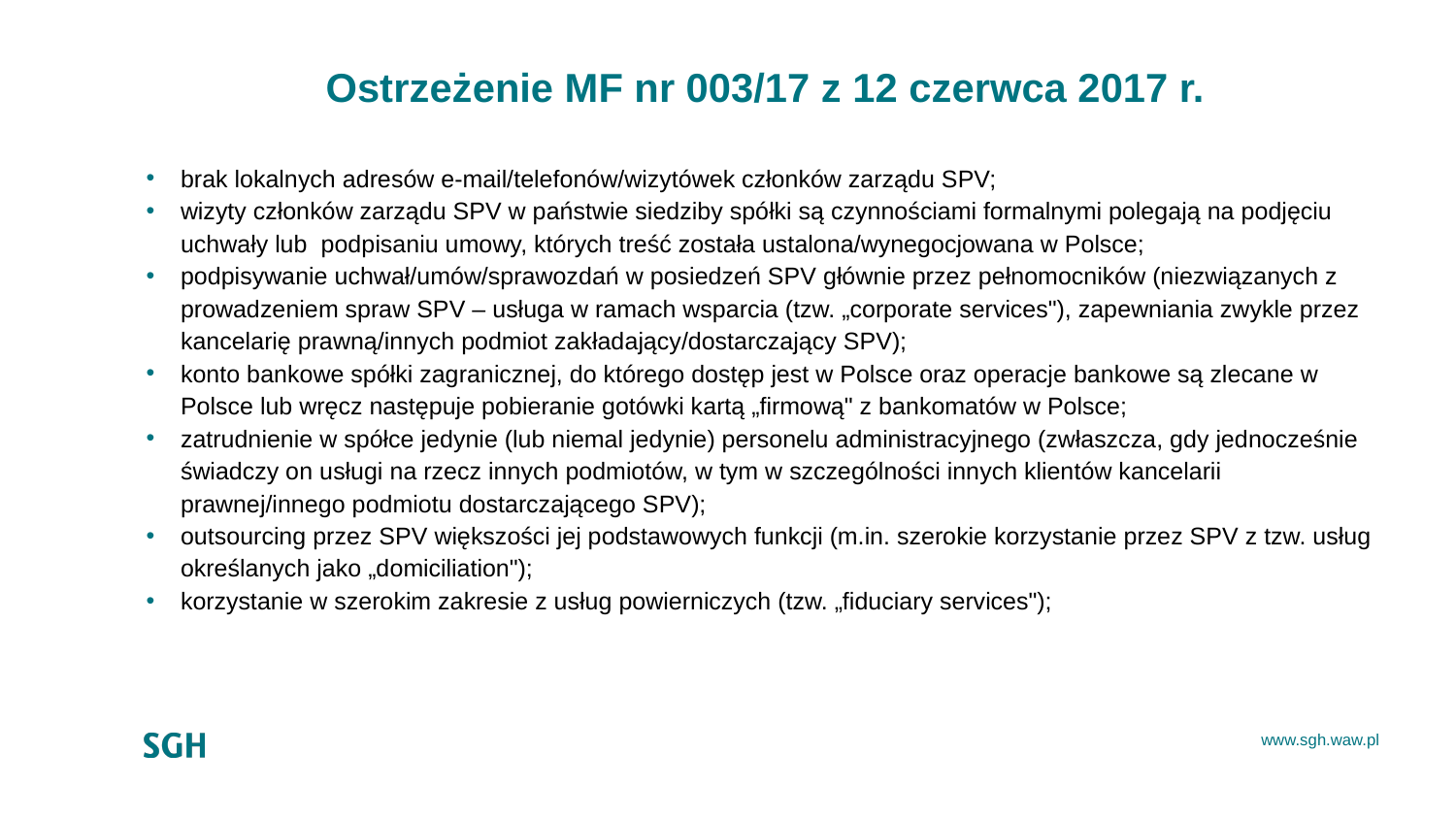

# Ostrzeżenie MF nr 003/17 z 12 czerwca 2017 r.
brak lokalnych adresów e-mail/telefonów/wizytówek członków zarządu SPV;
wizyty członków zarządu SPV w państwie siedziby spółki są czynnościami formalnymi polegają na podjęciu uchwały lub  podpisaniu umowy, których treść została ustalona/wynegocjowana w Polsce;
podpisywanie uchwał/umów/sprawozdań w posiedzeń SPV głównie przez pełnomocników (niezwiązanych z prowadzeniem spraw SPV – usługa w ramach wsparcia (tzw. „corporate services"), zapewniania zwykle przez kancelarię prawną/innych podmiot zakładający/dostarczający SPV);
konto bankowe spółki zagranicznej, do którego dostęp jest w Polsce oraz operacje bankowe są zlecane w Polsce lub wręcz następuje pobieranie gotówki kartą „firmową" z bankomatów w Polsce;
zatrudnienie w spółce jedynie (lub niemal jedynie) personelu administracyjnego (zwłaszcza, gdy jednocześnie świadczy on usługi na rzecz innych podmiotów, w tym w szczególności innych klientów kancelarii prawnej/innego podmiotu dostarczającego SPV);
outsourcing przez SPV większości jej podstawowych funkcji (m.in. szerokie korzystanie przez SPV z tzw. usług określanych jako „domiciliation");
korzystanie w szerokim zakresie z usług powierniczych (tzw. „fiduciary services");